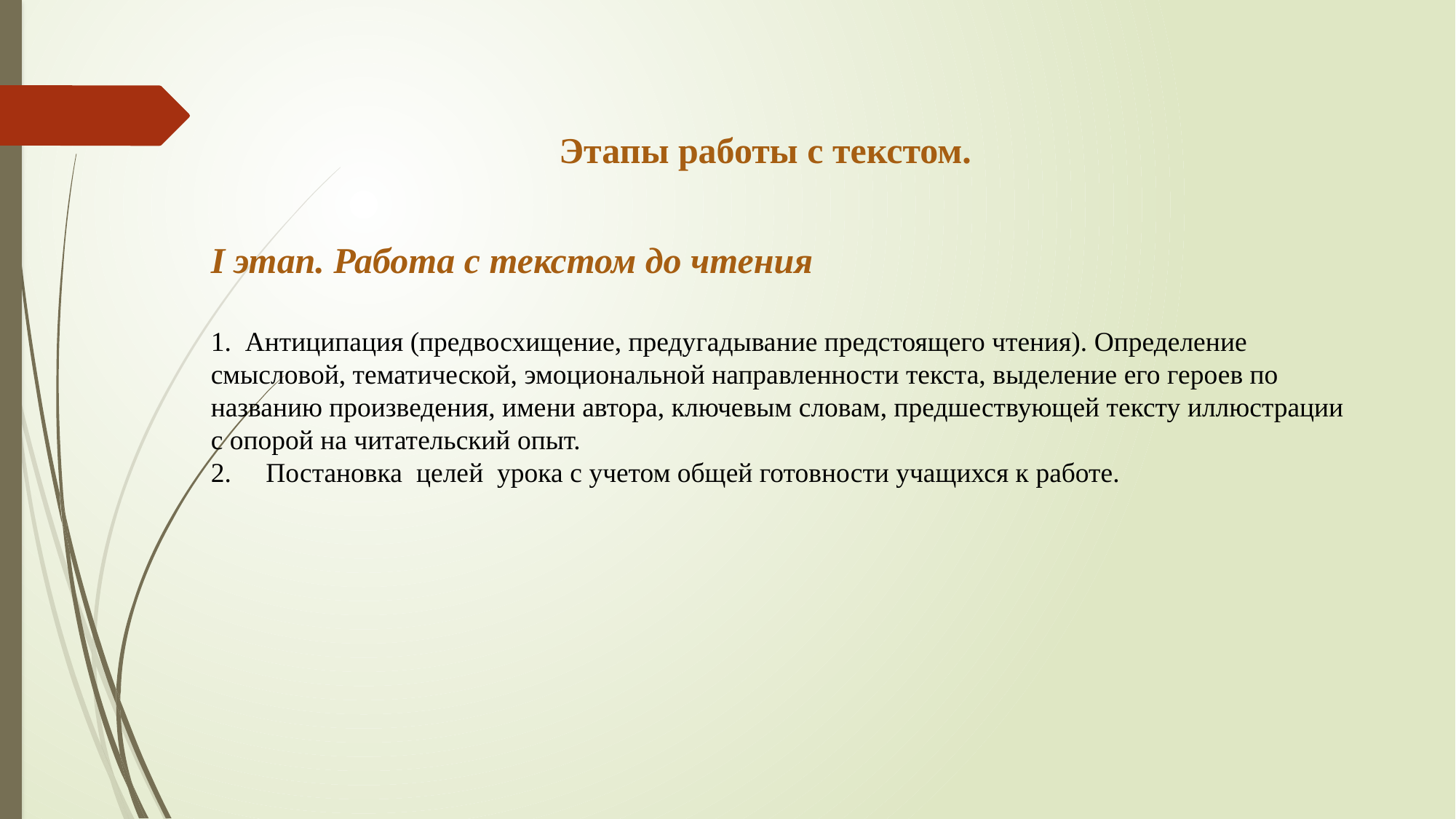

Этапы работы с текстом.

I этап. Работа с текстом до чтения

1.  Антиципация (предвосхищение, предугадывание предстоящего чтения). Определение смысловой, тематической, эмоциональной направленности текста, выделение его героев по названию произведения, имени автора, ключевым словам, предшествующей тексту иллюстрации с опорой на читательский опыт.
2.     Постановка  целей  урока с учетом общей готовности учащихся к работе.